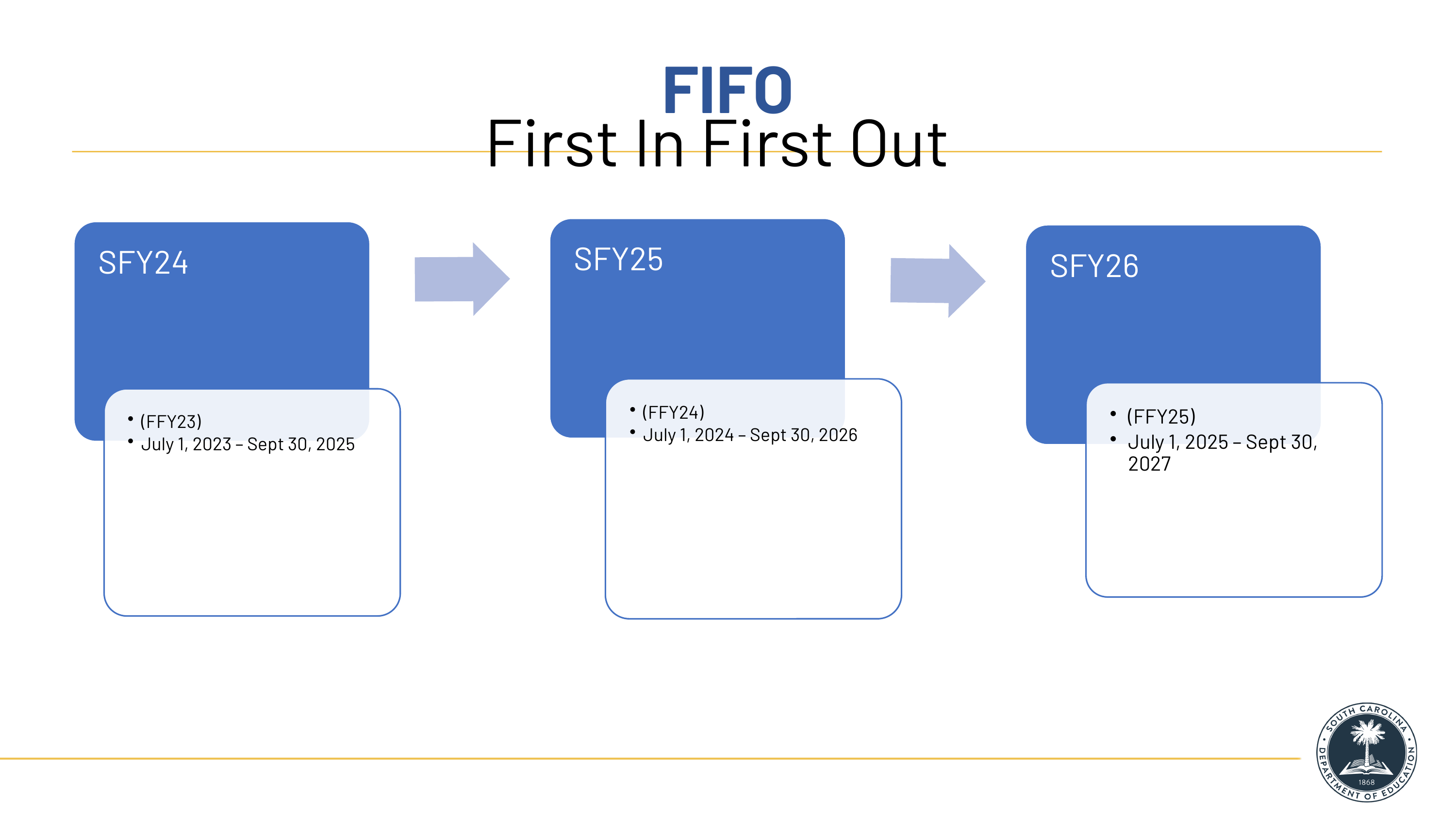

# FIFO
First In First Out
SFY24
(FFY23)
July 1, 2023 – Sept 30, 2025

SFY25
(FFY24)
July 1, 2024 – Sept 30, 2026

SFY26
(FFY25)
July 1, 2025 – Sept 30, 2027